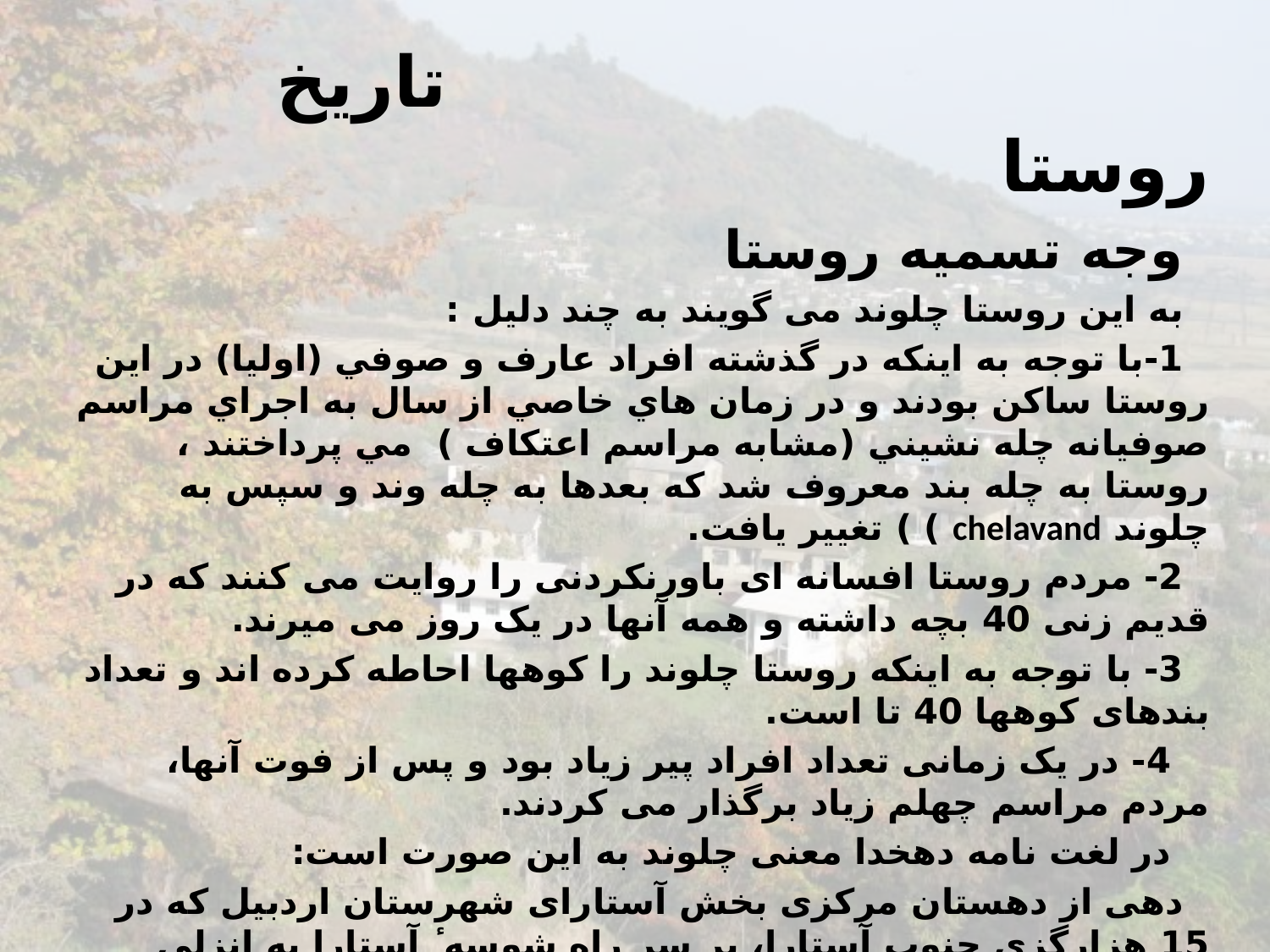

تاريخ روستا
    وجه تسميه روستا
      به این روستا چلوند می گویند به چند دلیل :
      1-با توجه به اينكه در گذشته افراد عارف و صوفي (اوليا) در اين روستا ساكن بودند و در زمان هاي خاصي از سال به اجراي مراسم صوفيانه چله نشيني (مشابه مراسم اعتكاف )  مي پرداختند ، روستا به چله بند معروف شد كه بعدها به چله وند و سپس به چلوند chelavand ) ) تغيير يافت.
      2- مردم روستا افسانه ای باورنکردنی را روایت می کنند که در قدیم زنی 40 بچه داشته و همه آنها در یک روز می میرند.
      3- با توجه به اینکه روستا چلوند را کوهها احاطه کرده اند و تعداد بندهای کوهها 40 تا است.
       4- در یک زمانی تعداد افراد پیر زیاد بود و پس از فوت آنها، مردم مراسم چهلم زیاد برگذار می کردند.
       در لغت نامه دهخدا معنی چلوند به این صورت است:
      دهی از دهستان مرکزی بخش آستارای شهرستان اردبیل که در 15 هزارگزی جنوب آستارا، بر سر راه شوسه ٔ آستارا به انزلی واقع است . محلی است جنگلی و مرطوب با هوای گرمسیری که 1481 تن سکنه دارد. آبش از رودخانه و قنات . محصولش برنج ، صیفی کاری و غلات . شغل اهالی زراعت و گله داری و تهیه ٔ زغال از چوبهای جنگل و راهش شوسه است . این آبادی محل سکونت ایل چلوند می باشد. (از فرهنگ جغرافیایی ایران ج 4).